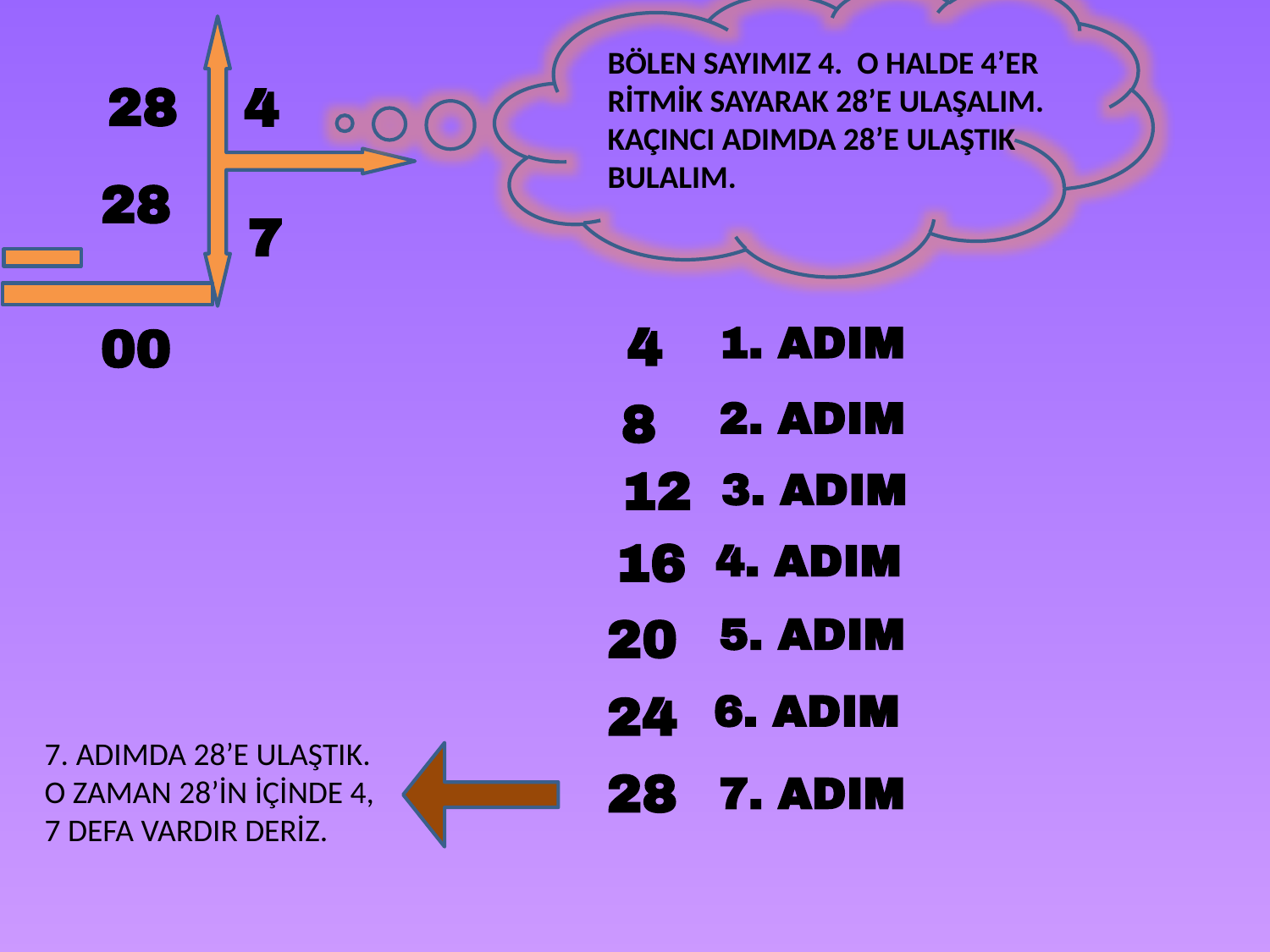

BÖLEN SAYIMIZ 4.  O HALDE 4’ER RİTMİK SAYARAK 28’E ULAŞALIM. KAÇINCI ADIMDA 28’E ULAŞTIK BULALIM.

28
4
28
7

4
1. ADIM
00
2. ADIM
8
12
3. ADIM
16
4. ADIM
20
5. ADIM
24
6. ADIM

7. ADIMDA 28’E ULAŞTIK. O ZAMAN 28’İN İÇİNDE 4, 7 DEFA VARDIR DERİZ.
28
7. ADIM